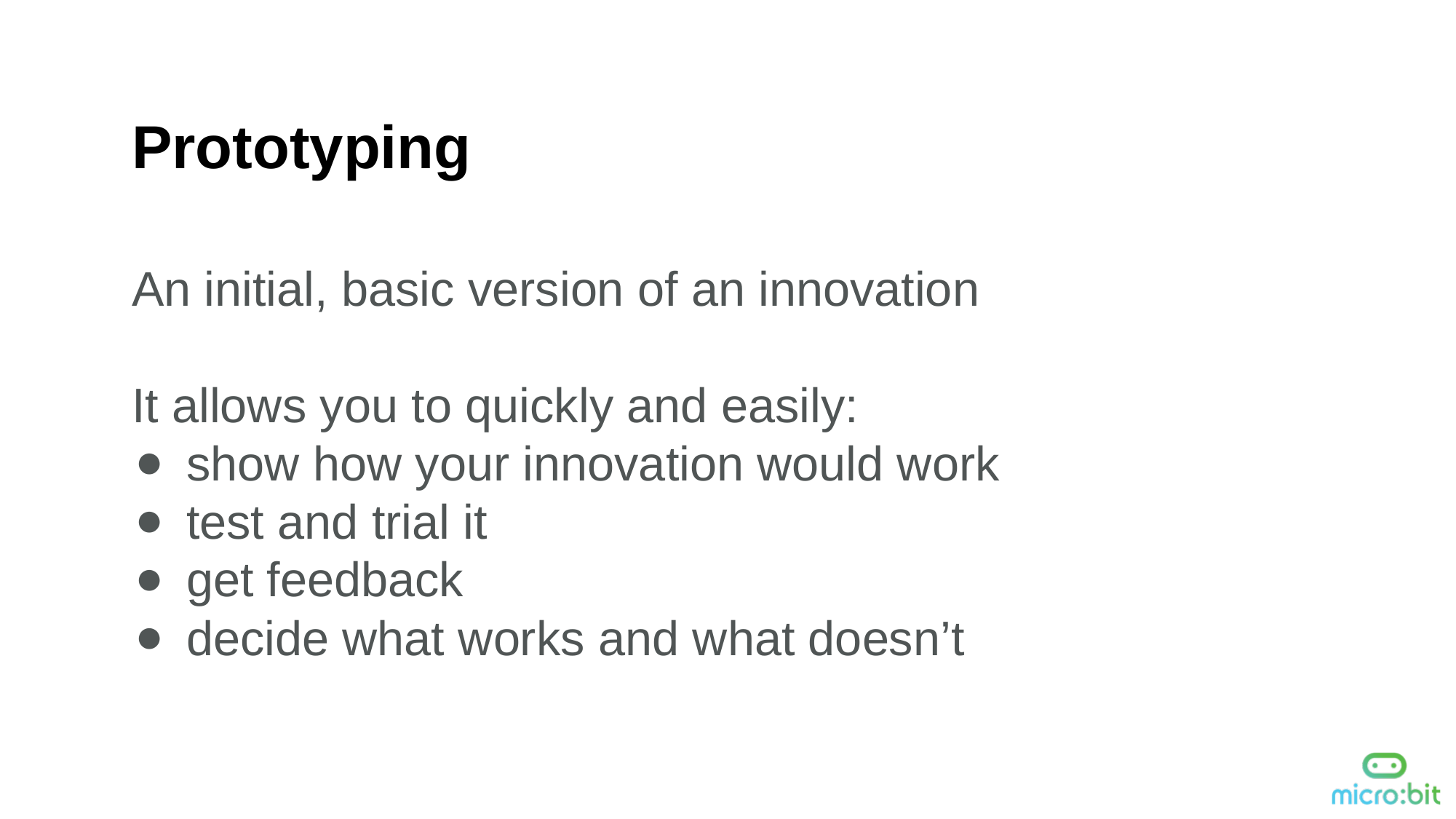

Prototyping

An initial, basic version of an innovation

It allows you to quickly and easily:
show how your innovation would work
test and trial it
get feedback
decide what works and what doesn’t